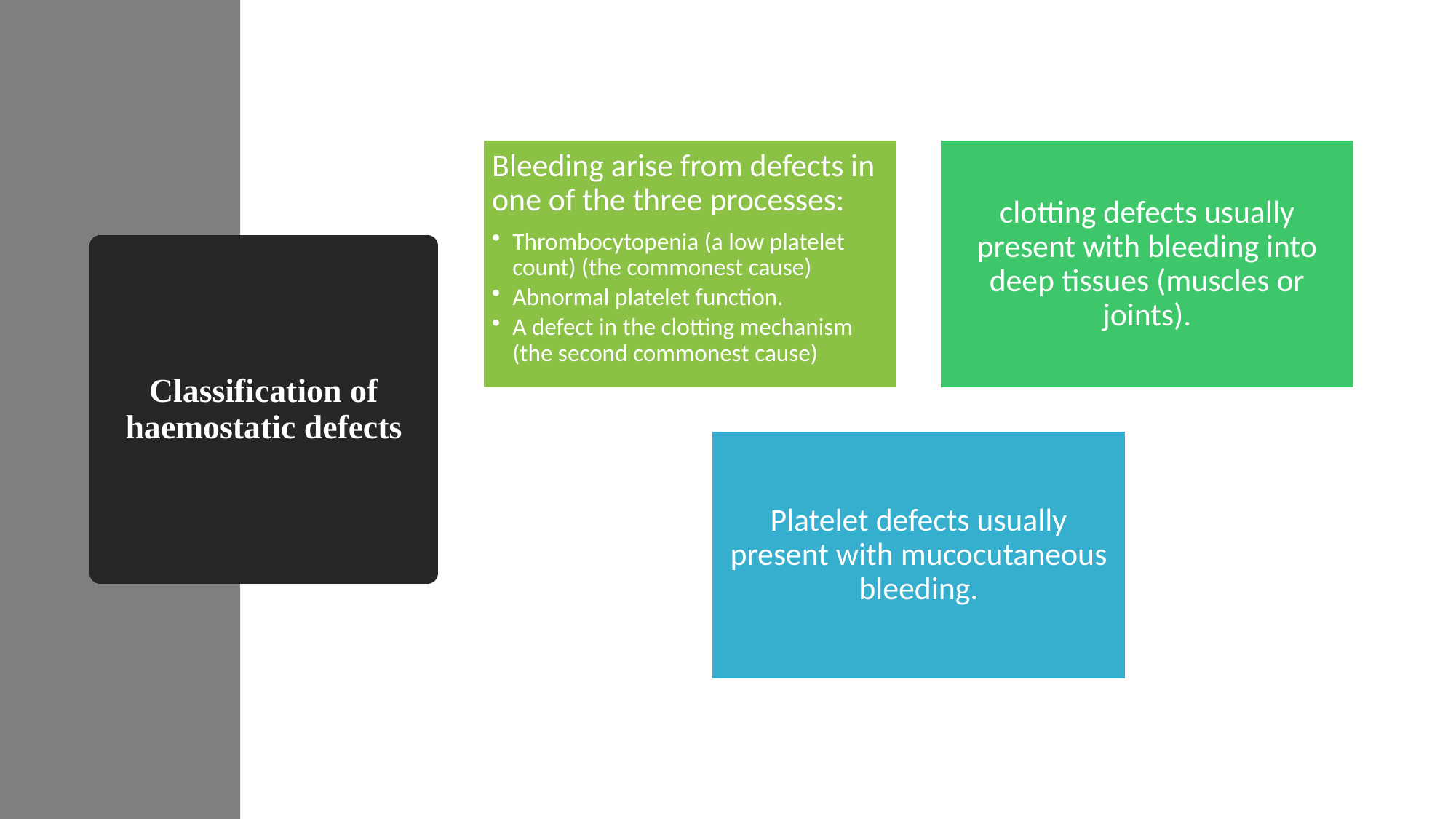

Bleeding arise from defects in one of the three processes:
Thrombocytopenia (a low platelet count) (the commonest cause)
Abnormal platelet function.
A defect in the clotting mechanism (the second commonest cause)
clotting defects usually present with bleeding into deep tissues (muscles or joints).
Platelet defects usually present with mucocutaneous bleeding.
# Classification of haemostatic defects